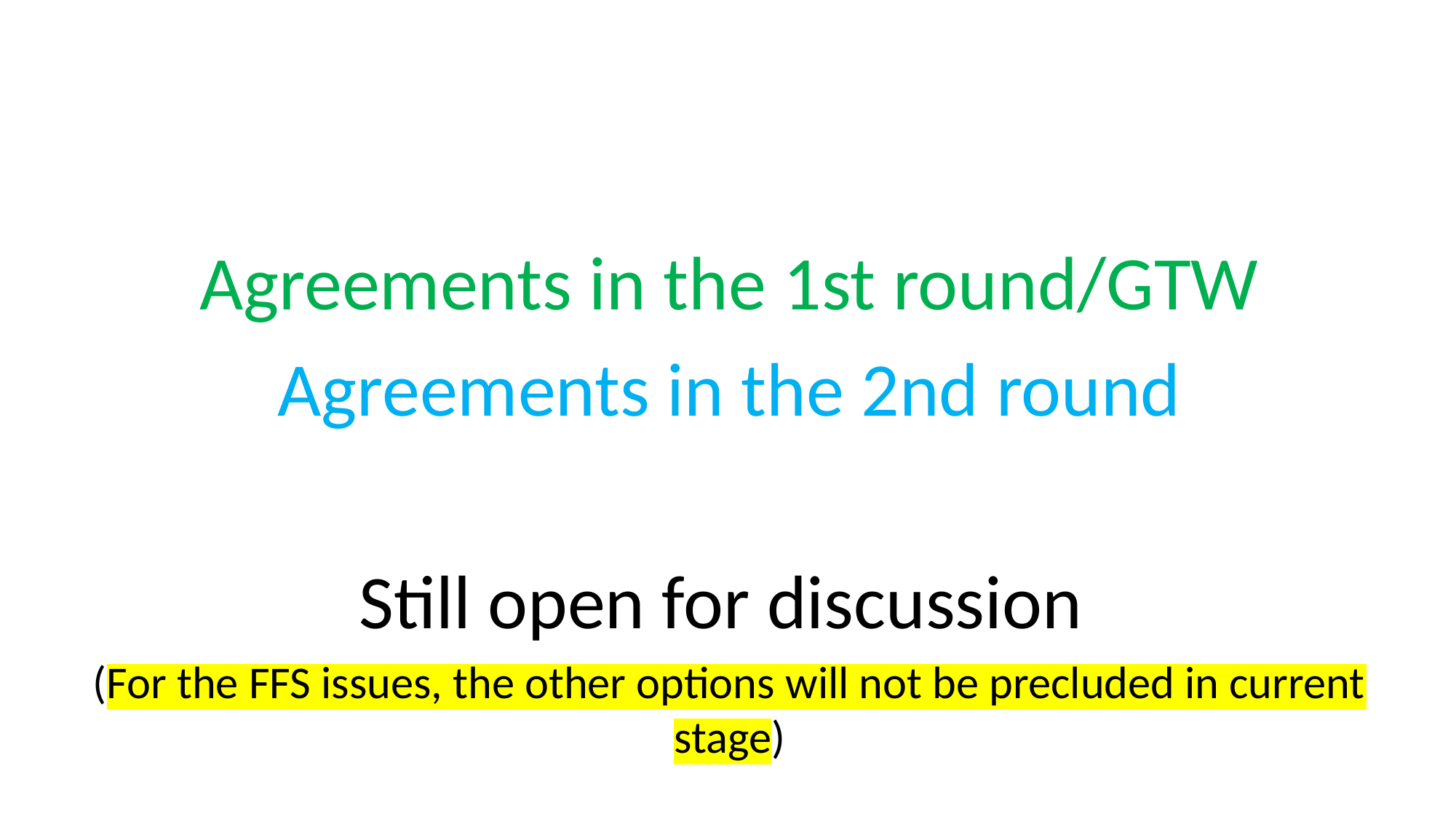

Agreements in the 1st round/GTW
Agreements in the 2nd round

Still open for discussion
(For the FFS issues, the other options will not be precluded in current stage)